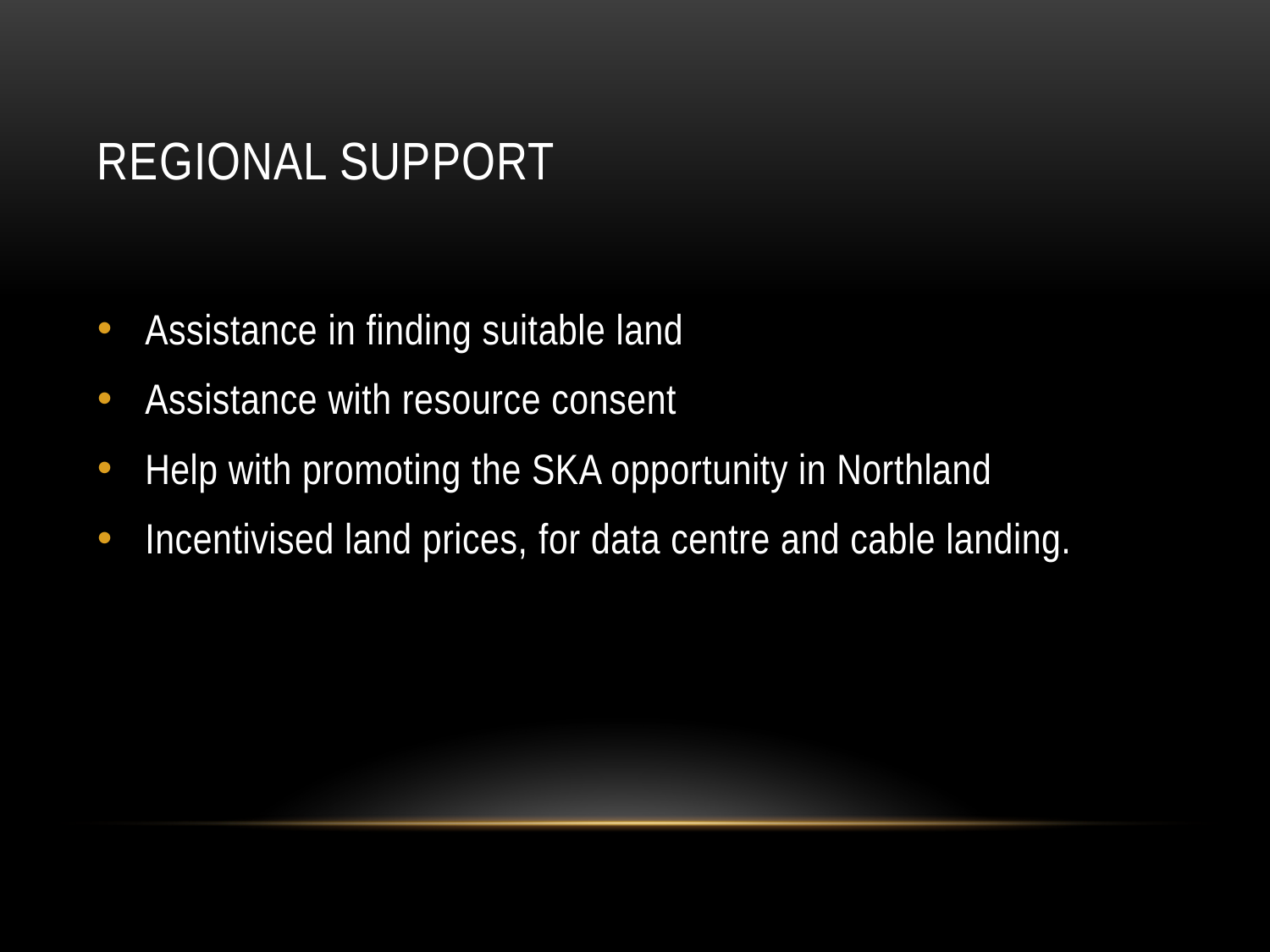

# Regional support
Assistance in finding suitable land
Assistance with resource consent
Help with promoting the SKA opportunity in Northland
Incentivised land prices, for data centre and cable landing.